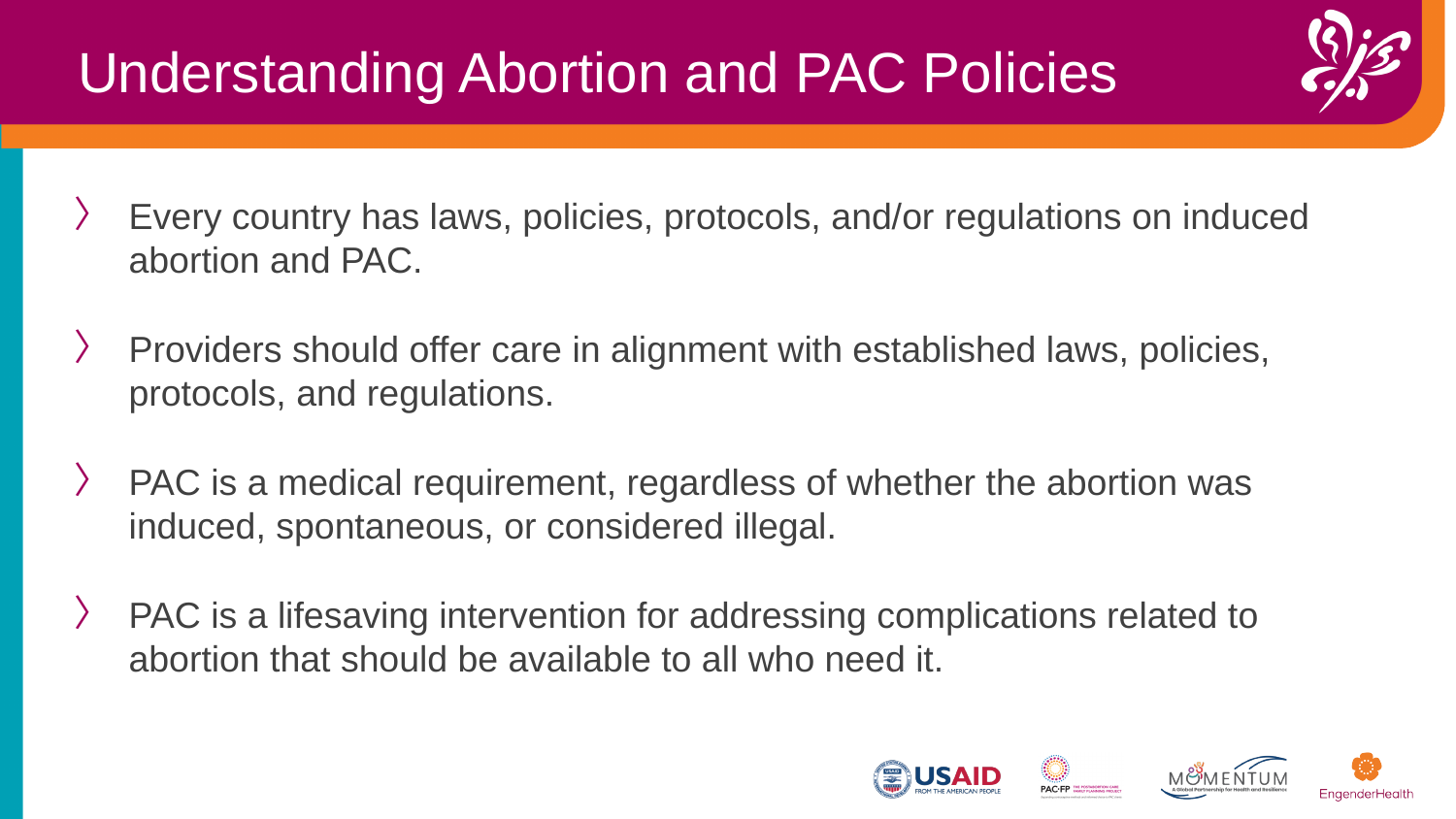

Understanding Abortion and PAC Policies
Every country has laws, policies, protocols, and/or regulations on induced abortion and PAC. ​
Providers should offer care in alignment with established laws, policies, protocols, and regulations. ​
PAC is a medical requirement, regardless of whether the abortion was induced, spontaneous, or considered illegal.
PAC is a lifesaving intervention for addressing complications related to abortion that should be available to all who need it. ​